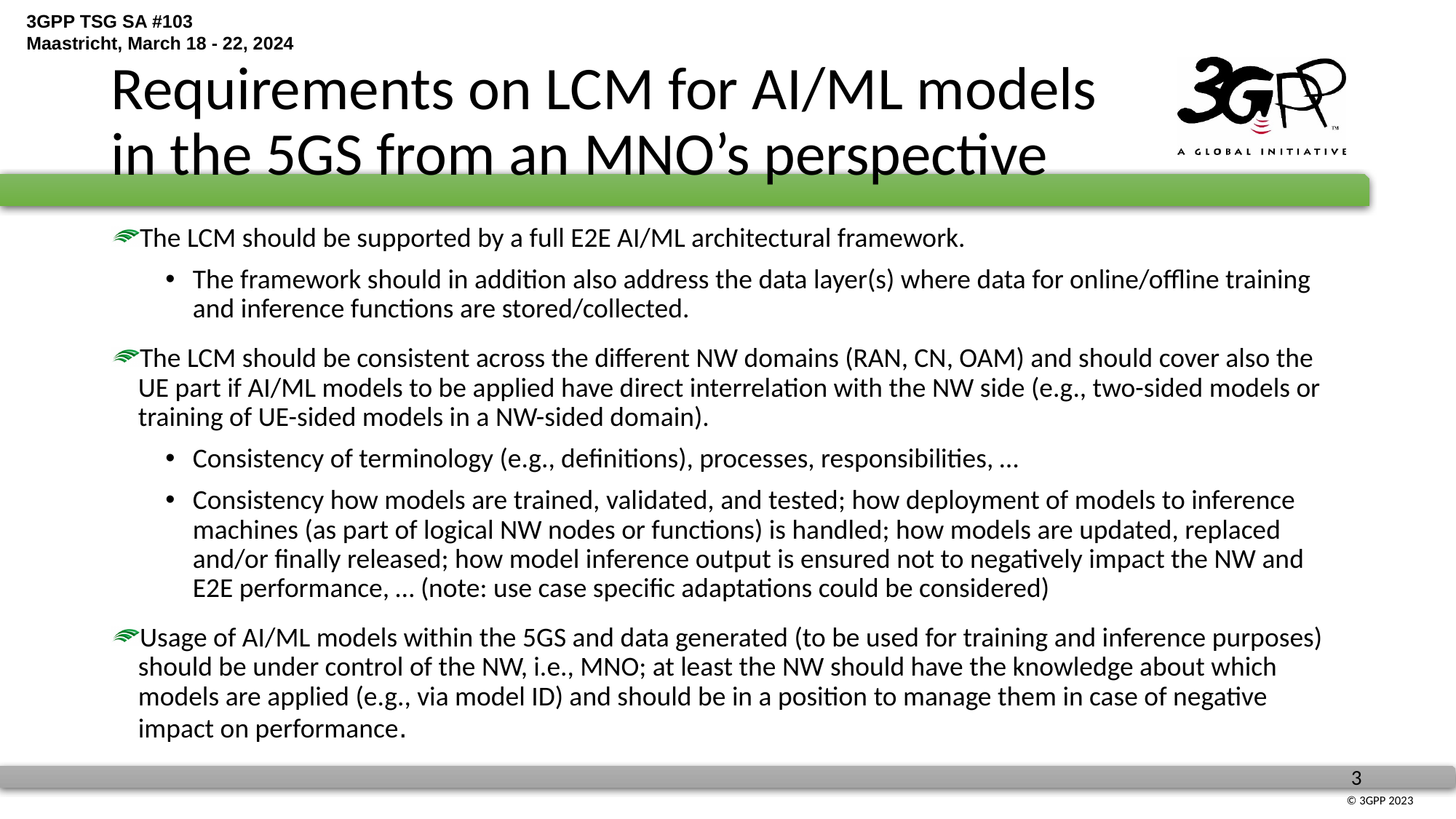

# Requirements on LCM for AI/ML models in the 5GS from an MNO’s perspective
The LCM should be supported by a full E2E AI/ML architectural framework.
The framework should in addition also address the data layer(s) where data for online/offline training and inference functions are stored/collected.
The LCM should be consistent across the different NW domains (RAN, CN, OAM) and should cover also the UE part if AI/ML models to be applied have direct interrelation with the NW side (e.g., two-sided models or training of UE-sided models in a NW-sided domain).
Consistency of terminology (e.g., definitions), processes, responsibilities, …
Consistency how models are trained, validated, and tested; how deployment of models to inference machines (as part of logical NW nodes or functions) is handled; how models are updated, replaced and/or finally released; how model inference output is ensured not to negatively impact the NW and E2E performance, … (note: use case specific adaptations could be considered)
Usage of AI/ML models within the 5GS and data generated (to be used for training and inference purposes) should be under control of the NW, i.e., MNO; at least the NW should have the knowledge about which models are applied (e.g., via model ID) and should be in a position to manage them in case of negative impact on performance.